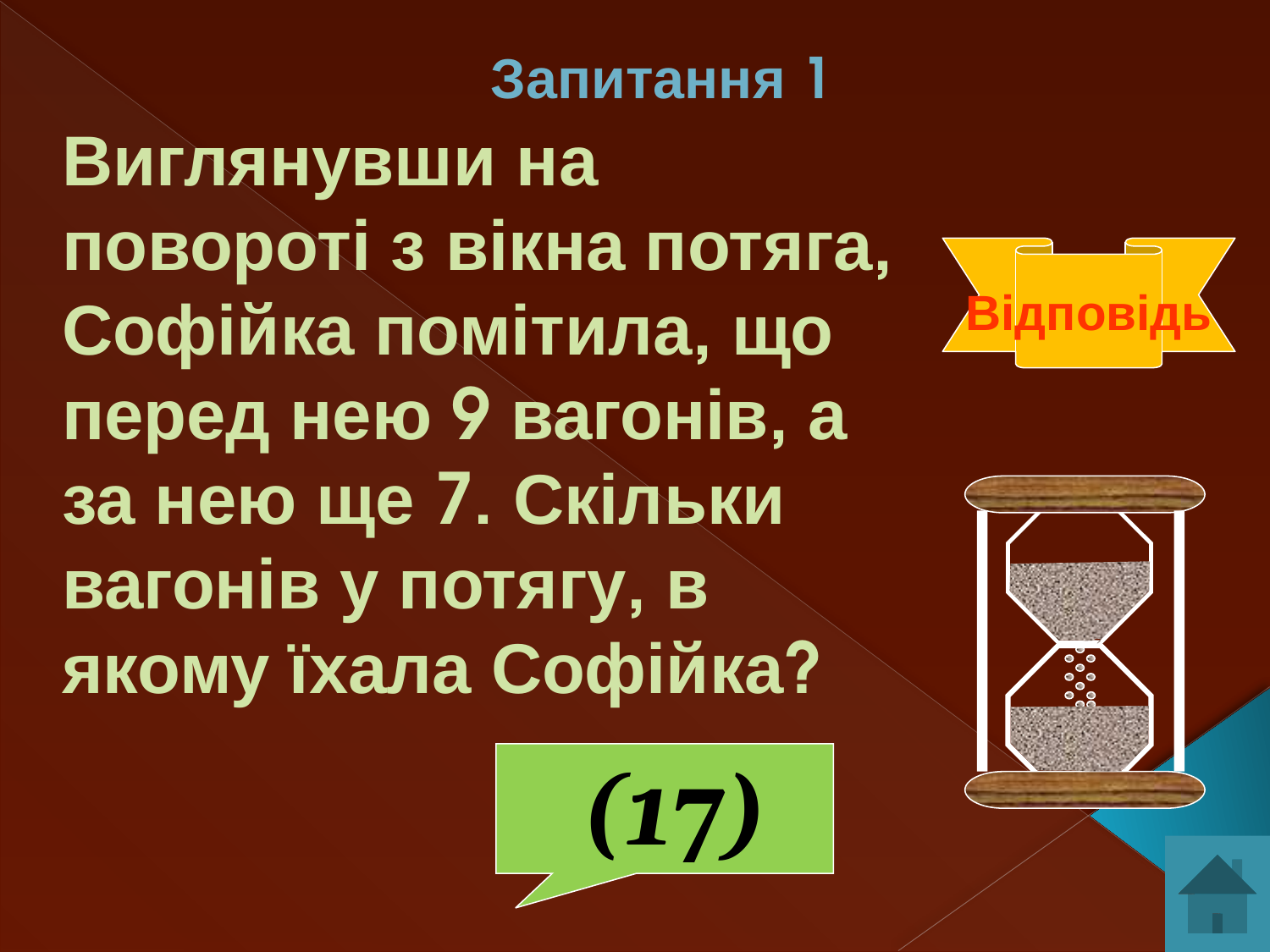

Запитання 1
Виглянувши на повороті з вікна потяга, Софійка помітила, що перед нею 9 вагонів, а за нею ще 7. Скільки вагонів у потягу, в якому їхала Софійка?

Відповідь

   (17)